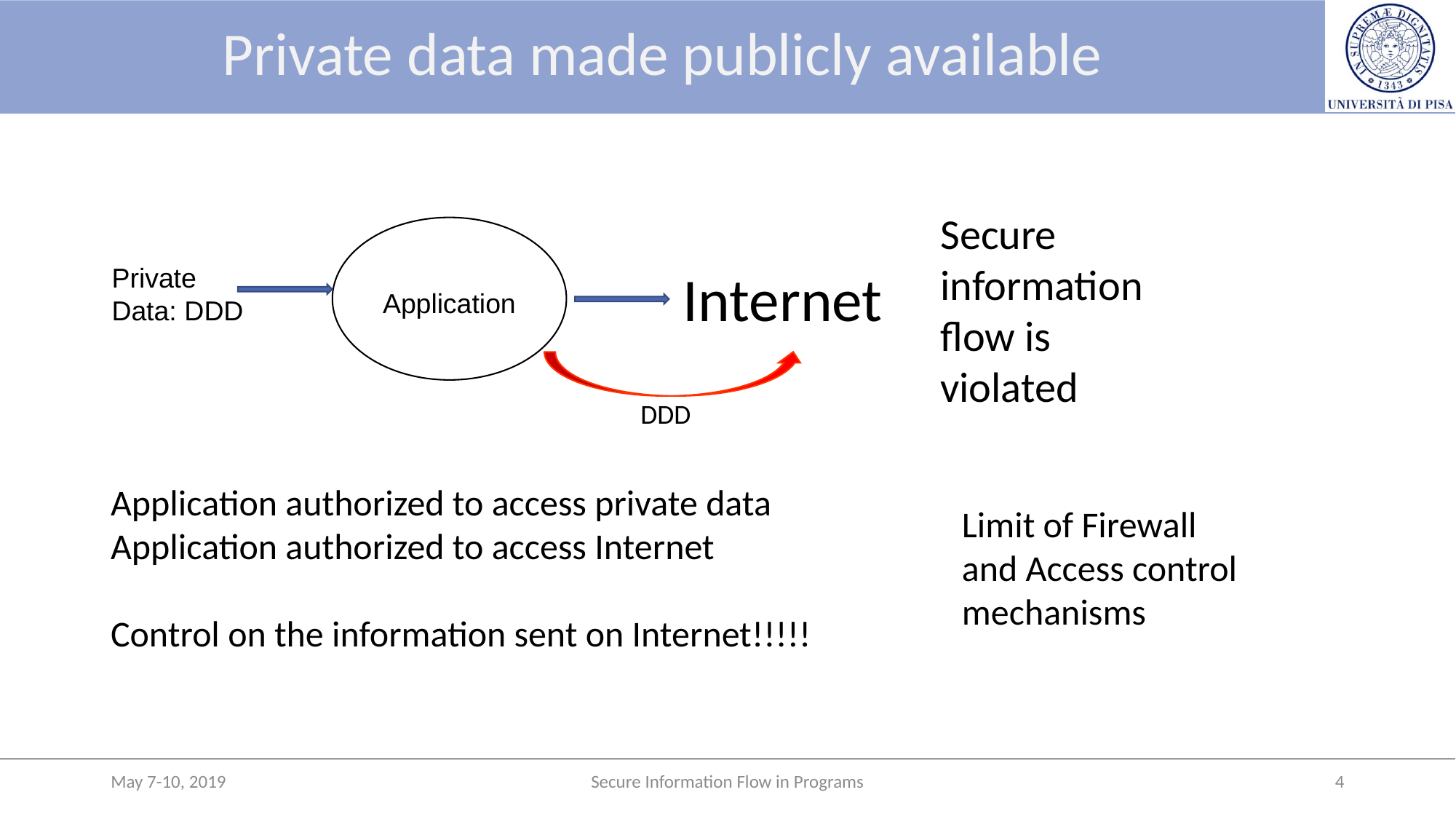

# Private data made publicly available
Secure information flow is violated

Private
Data: DDD
Internet
Application

DDD
Application authorized to access private data
Application authorized to access Internet

Control on the information sent on Internet!!!!!

Limit of Firewall and Access control mechanisms
May 7-10, 2019
Secure Information Flow in Programs
4